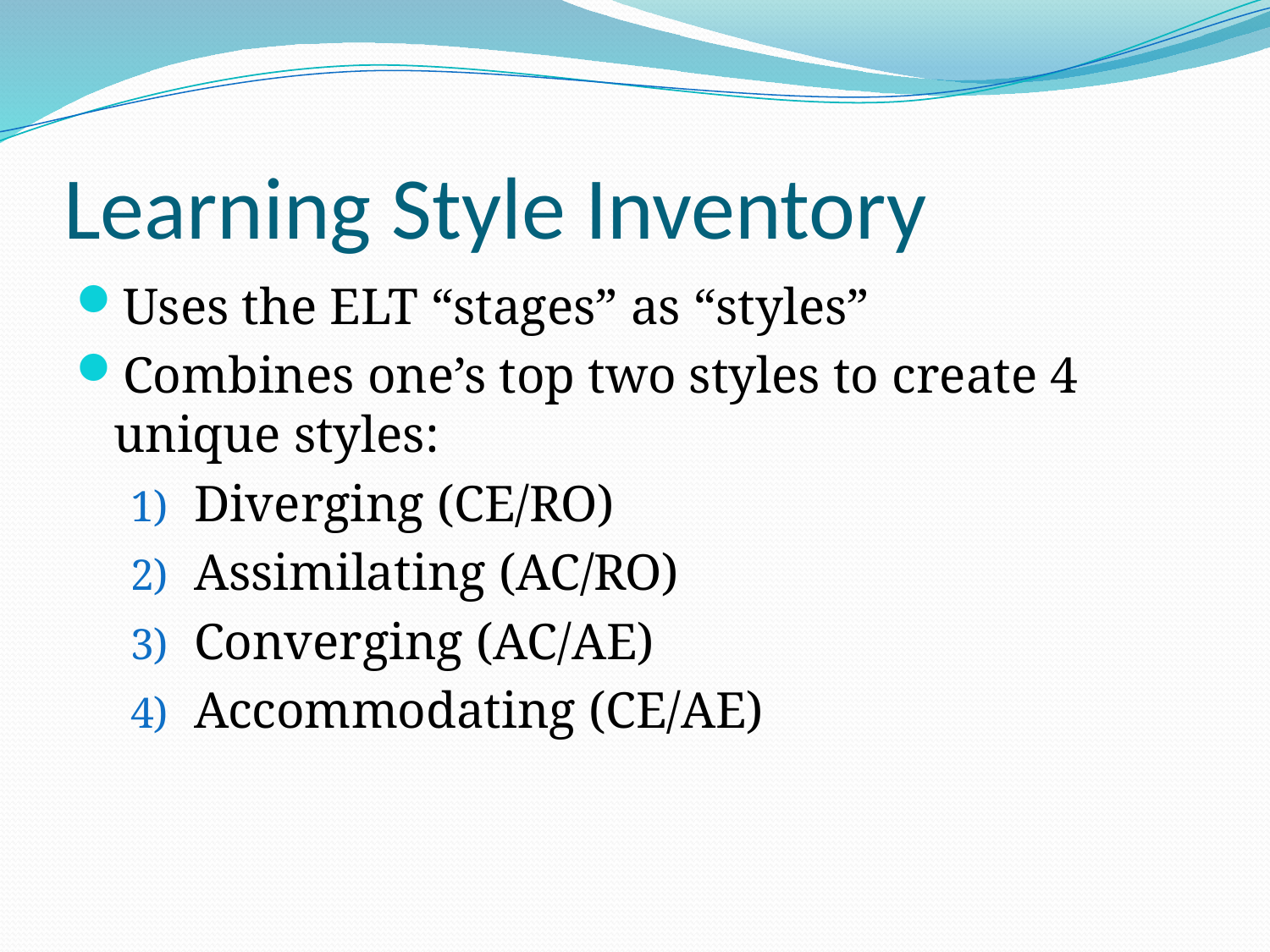

# Learning Style Inventory
Uses the ELT “stages” as “styles”
Combines one’s top two styles to create 4 unique styles:
Diverging (CE/RO)
Assimilating (AC/RO)
Converging (AC/AE)
Accommodating (CE/AE)